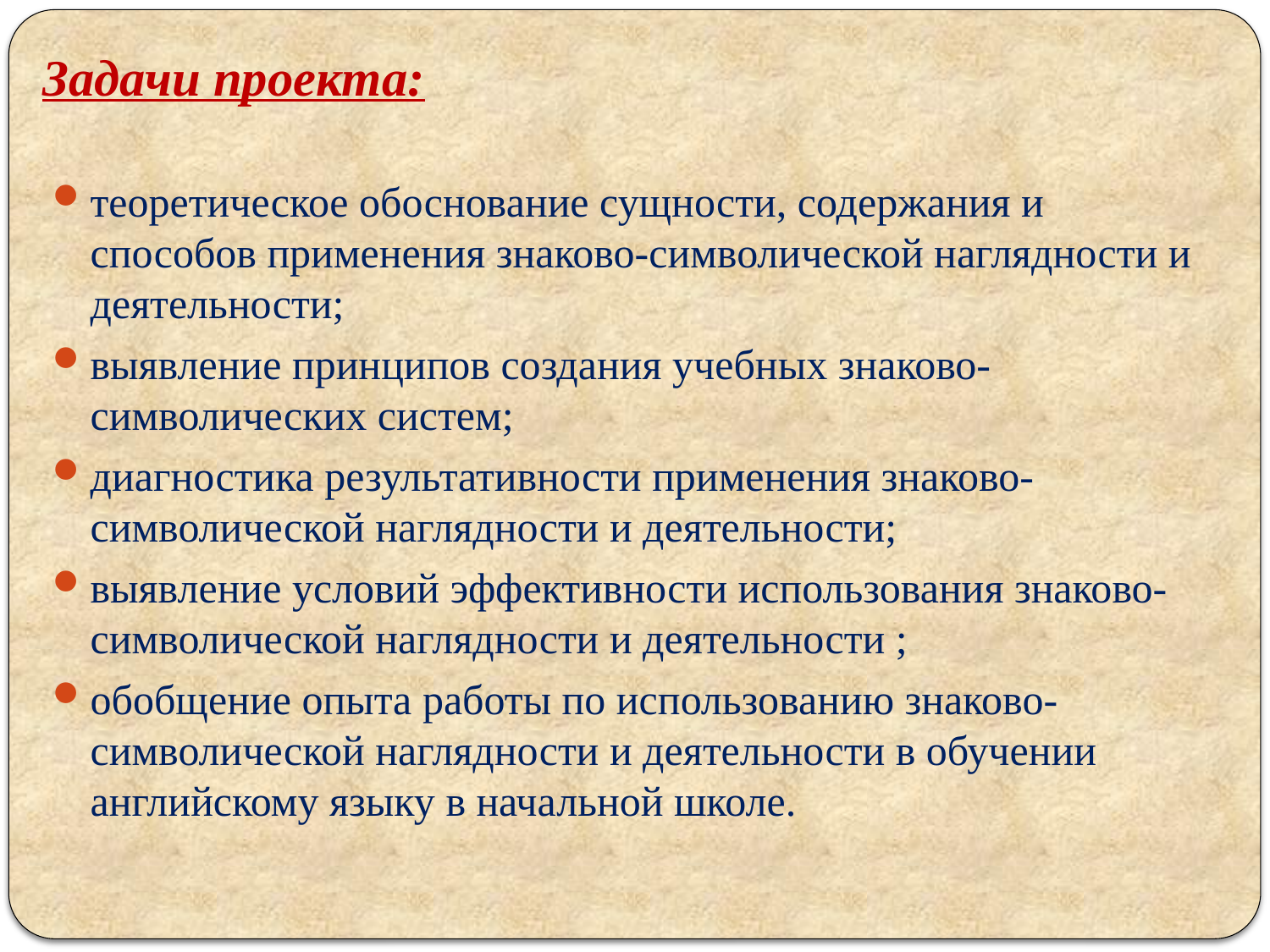

# Задачи проекта:
теоретическое обоснование сущности, содержания и способов применения знаково-символической наглядности и деятельности;
выявление принципов создания учебных знаково-символических систем;
диагностика результативности применения знаково-символической наглядности и деятельности;
выявление условий эффективности использования знаково-символической наглядности и деятельности ;
обобщение опыта работы по использованию знаково-символической наглядности и деятельности в обучении английскому языку в начальной школе.